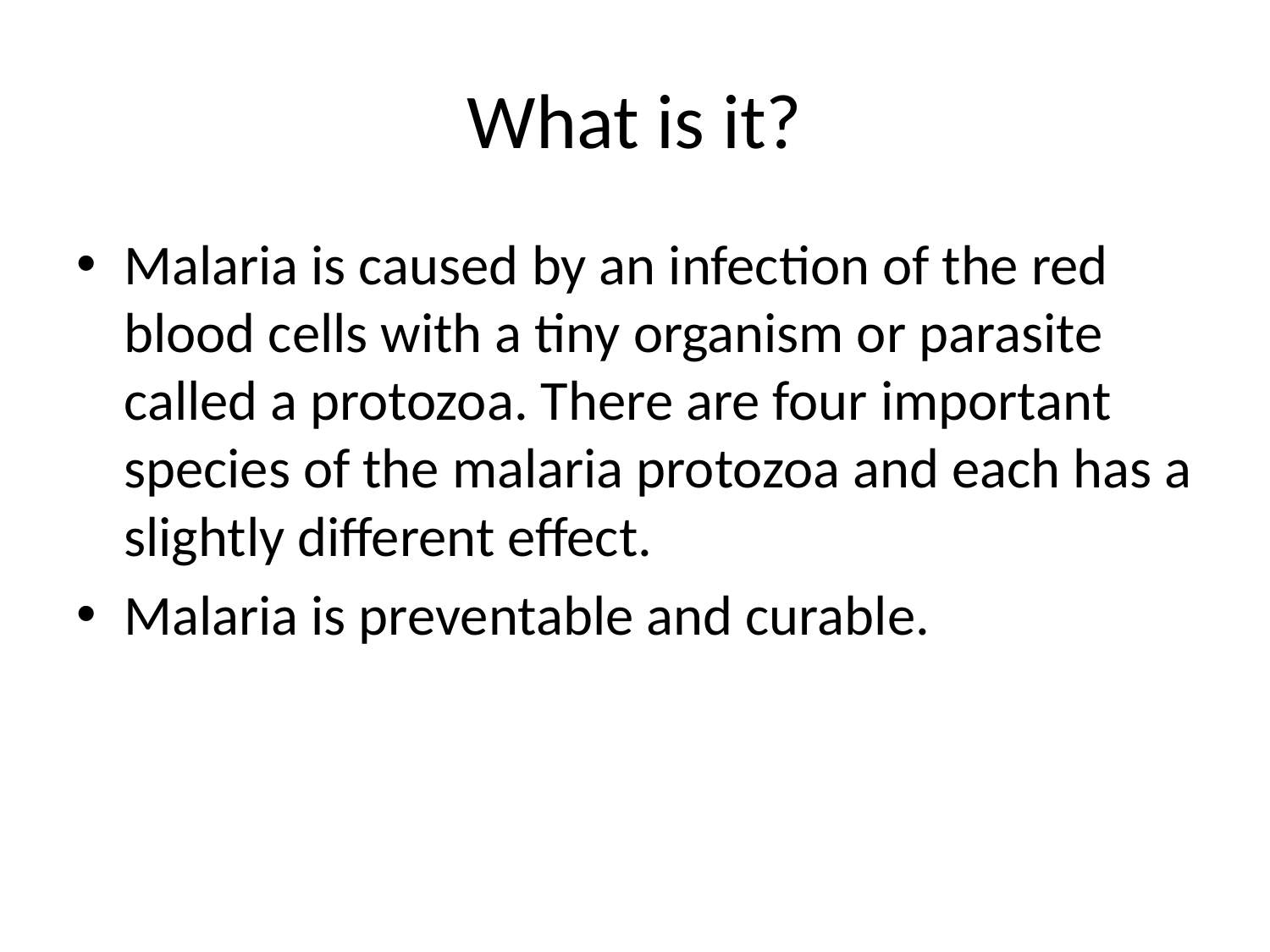

# What is it?
Malaria is caused by an infection of the red blood cells with a tiny organism or parasite called a protozoa. There are four important species of the malaria protozoa and each has a slightly different effect.
Malaria is preventable and curable.